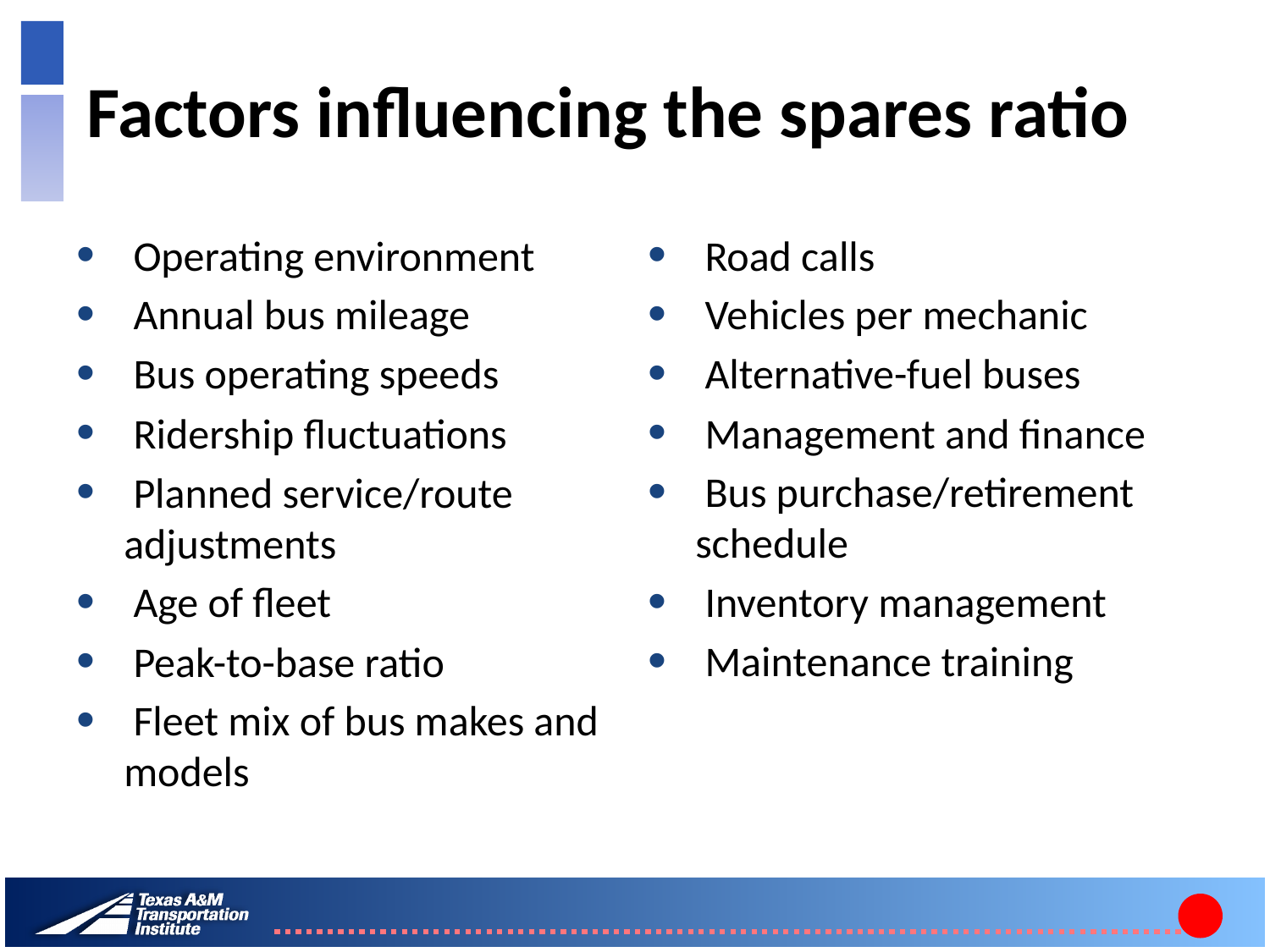

# Factors influencing the spares ratio
 Operating environment
 Annual bus mileage
 Bus operating speeds
 Ridership fluctuations
 Planned service/route adjustments
 Age of fleet
 Peak-to-base ratio
 Fleet mix of bus makes and models
 Road calls
 Vehicles per mechanic
 Alternative-fuel buses
 Management and finance
 Bus purchase/retirement schedule
 Inventory management
 Maintenance training